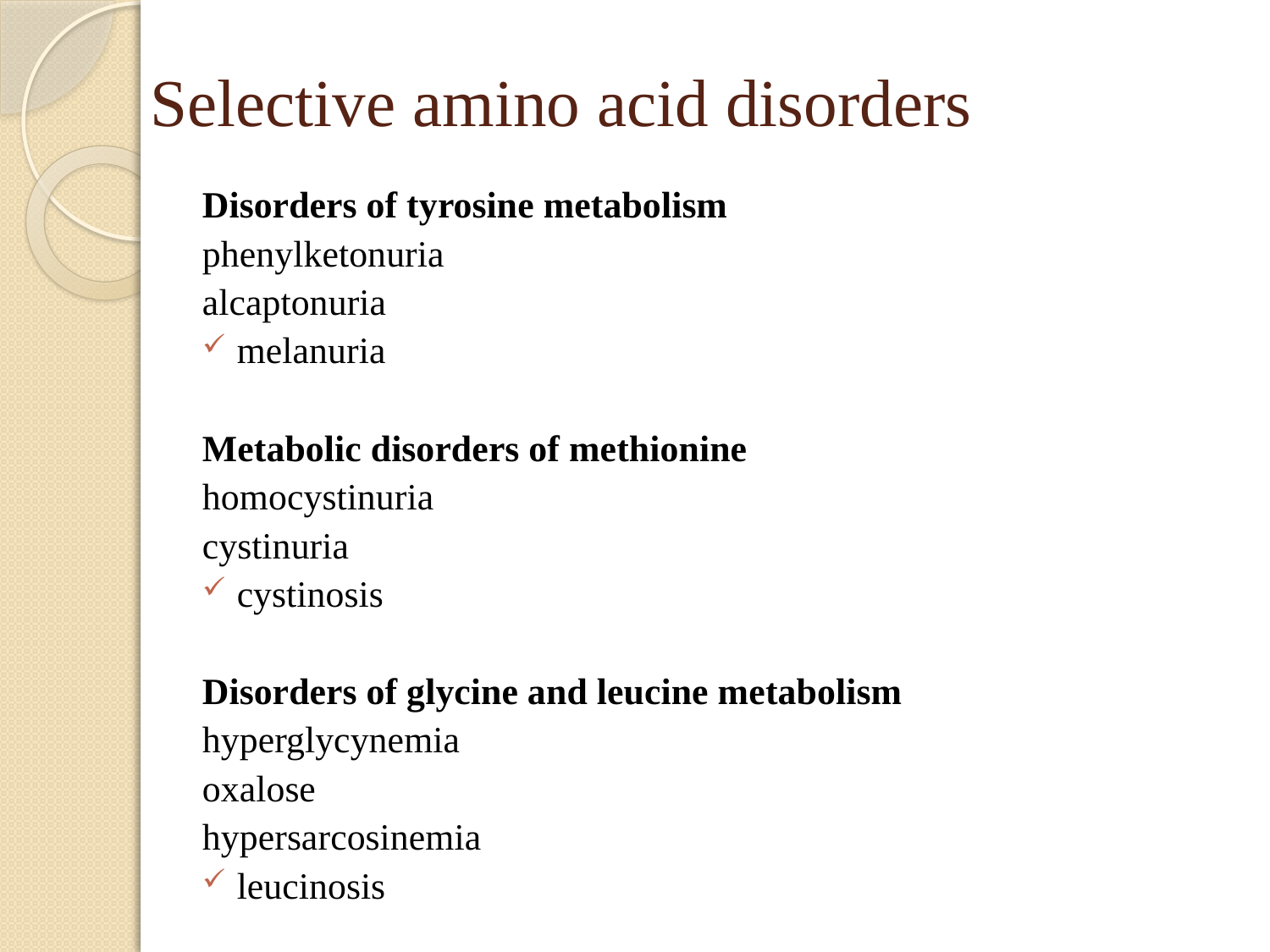

# Selective amino acid disorders

Disorders of tyrosine metabolism
phenylketonuria
alcaptonuria
melanuria

Metabolic disorders of methionine
homocystinuria
cystinuria
cystinosis

Disorders of glycine and leucine metabolism
hyperglycynemia
oxalose
hypersarcosinemia
leucinosis